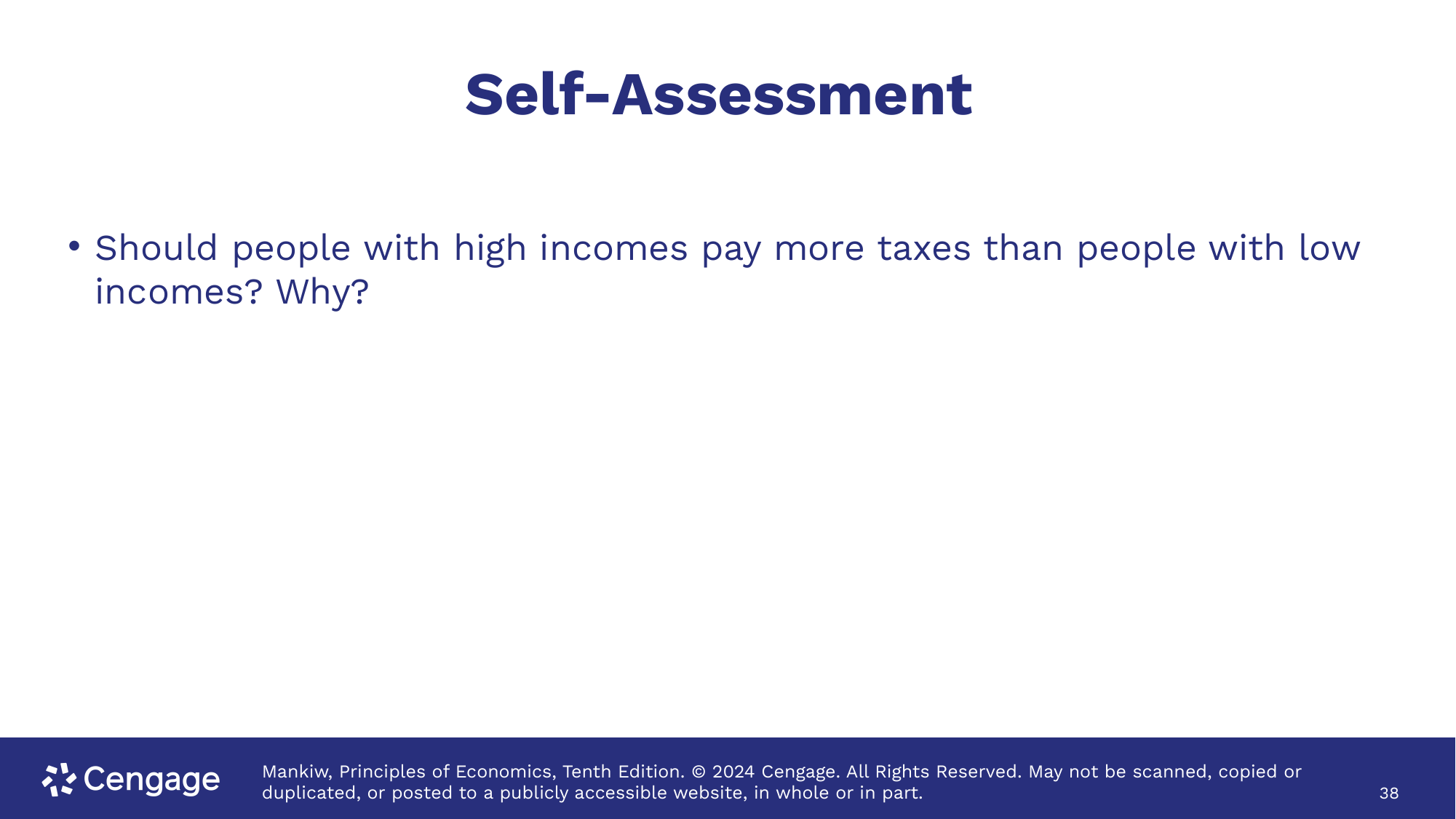

# Self-Assessment
Should people with high incomes pay more taxes than people with low incomes? Why?